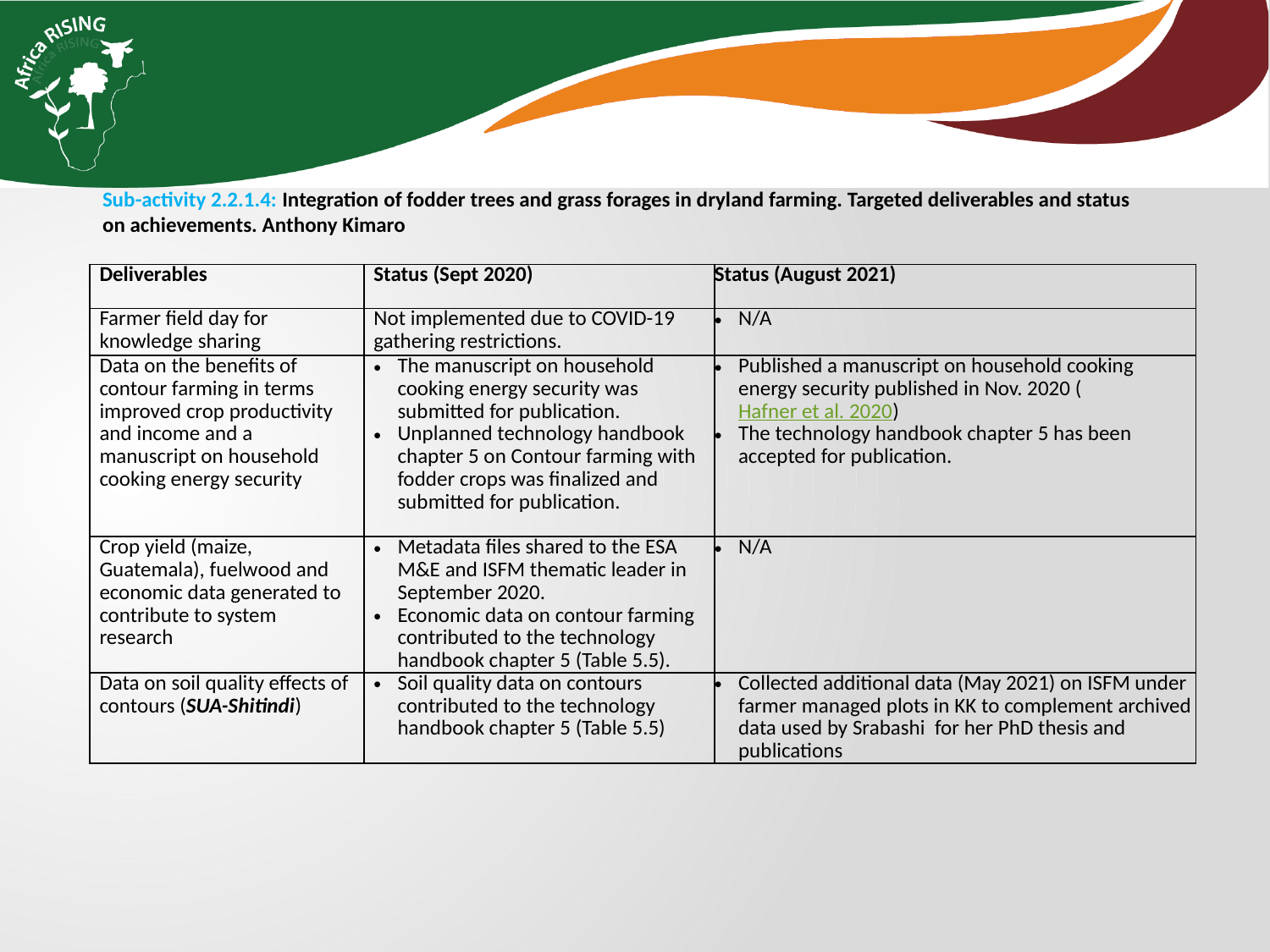

Sub-activity 2.2.1.4: Integration of fodder trees and grass forages in dryland farming. Targeted deliverables and status on achievements. Anthony Kimaro

| Deliverables | Status (Sept 2020) | Status (August 2021) |
| --- | --- | --- |
| Farmer field day for knowledge sharing | Not implemented due to COVID-19 gathering restrictions. | N/A |
| Data on the benefits of contour farming in terms improved crop productivity and income and a manuscript on household cooking energy security | The manuscript on household cooking energy security was submitted for publication. Unplanned technology handbook chapter 5 on Contour farming with fodder crops was finalized and submitted for publication. | Published a manuscript on household cooking energy security published in Nov. 2020 (Hafner et al. 2020) The technology handbook chapter 5 has been accepted for publication. |
| Crop yield (maize, Guatemala), fuelwood and economic data generated to contribute to system research | Metadata files shared to the ESA M&E and ISFM thematic leader in September 2020. Economic data on contour farming contributed to the technology handbook chapter 5 (Table 5.5). | N/A |
| Data on soil quality effects of contours (SUA-Shitindi) | Soil quality data on contours contributed to the technology handbook chapter 5 (Table 5.5) | Collected additional data (May 2021) on ISFM under farmer managed plots in KK to complement archived data used by Srabashi for her PhD thesis and publications |